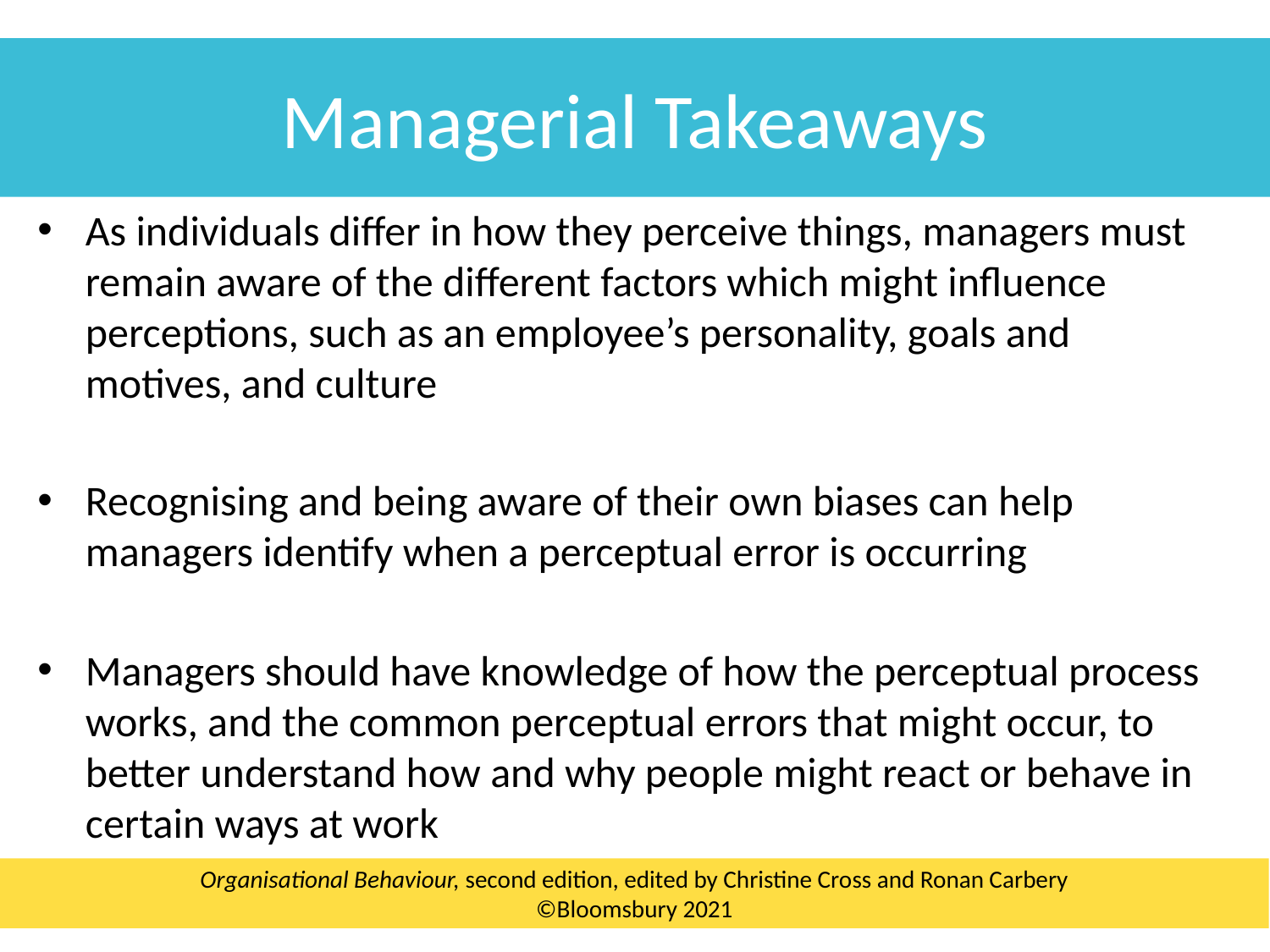

Managerial Takeaways
As individuals differ in how they perceive things, managers must remain aware of the different factors which might influence perceptions, such as an employee’s personality, goals and motives, and culture

Recognising and being aware of their own biases can help managers identify when a perceptual error is occurring

Managers should have knowledge of how the perceptual process works, and the common perceptual errors that might occur, to better understand how and why people might react or behave in certain ways at work